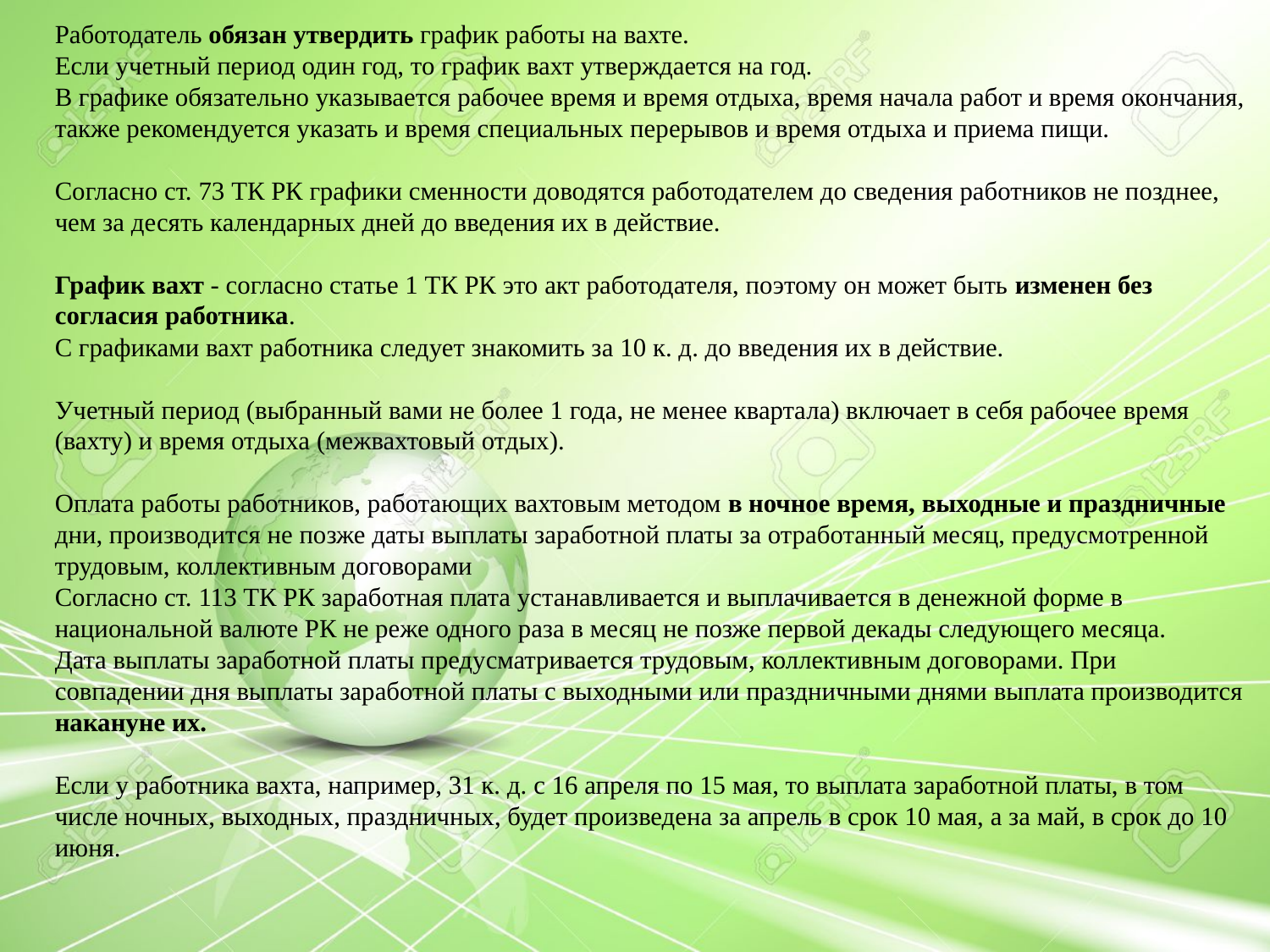

Работодатель обязан утвердить график работы на вахте.
Если учетный период один год, то график вахт утверждается на год.
В графике обязательно указывается рабочее время и время отдыха, время начала работ и время окончания, также рекомендуется указать и время специальных перерывов и время отдыха и приема пищи.

Согласно ст. 73 ТК РК графики сменности доводятся работодателем до сведения работников не позднее, чем за десять календарных дней до введения их в действие.

График вахт - согласно статье 1 ТК РК это акт работодателя, поэтому он может быть изменен без согласия работника.
С графиками вахт работника следует знакомить за 10 к. д. до введения их в действие.

Учетный период (выбранный вами не более 1 года, не менее квартала) включает в себя рабочее время (вахту) и время отдыха (межвахтовый отдых).

Оплата работы работников, работающих вахтовым методом в ночное время, выходные и праздничные дни, производится не позже даты выплаты заработной платы за отработанный месяц, предусмотренной трудовым, коллективным договорами
Согласно ст. 113 ТК РК заработная плата устанавливается и выплачивается в денежной форме в национальной валюте РК не реже одного раза в месяц не позже первой декады следующего месяца.
Дата выплаты заработной платы предусматривается трудовым, коллективным договорами. При совпадении дня выплаты заработной платы с выходными или праздничными днями выплата производится накануне их.

Если у работника вахта, например, 31 к. д. с 16 апреля по 15 мая, то выплата заработной платы, в том числе ночных, выходных, праздничных, будет произведена за апрель в срок 10 мая, а за май, в срок до 10 июня.